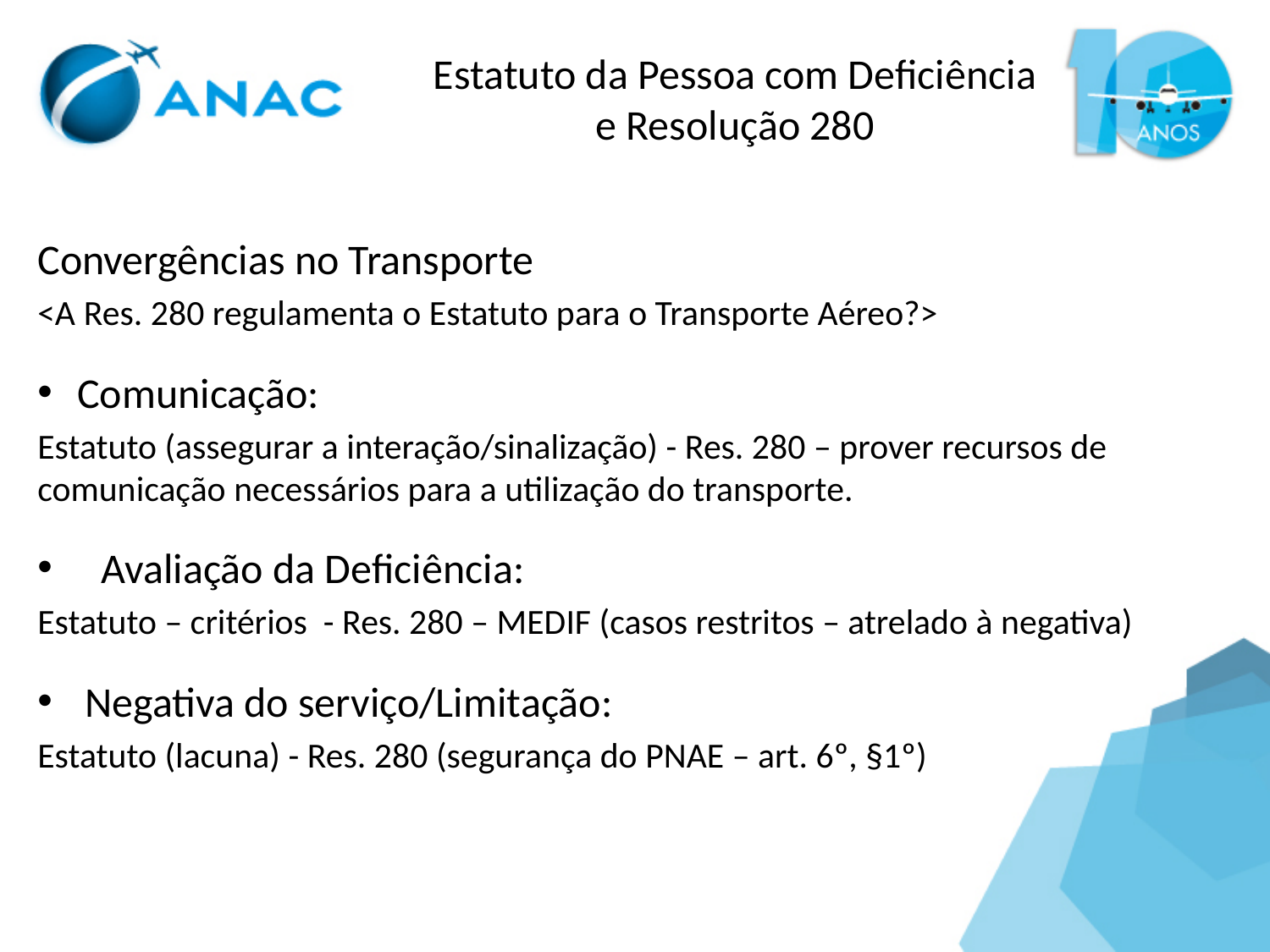

Estatuto da Pessoa com Deficiência e Resolução 280
Convergências no Transporte
<A Res. 280 regulamenta o Estatuto para o Transporte Aéreo?>

Comunicação:
Estatuto (assegurar a interação/sinalização) - Res. 280 – prover recursos de comunicação necessários para a utilização do transporte.

Avaliação da Deficiência:
Estatuto – critérios  - Res. 280 – MEDIF (casos restritos – atrelado à negativa)

Negativa do serviço/Limitação:
Estatuto (lacuna) - Res. 280 (segurança do PNAE – art. 6º, §1º)